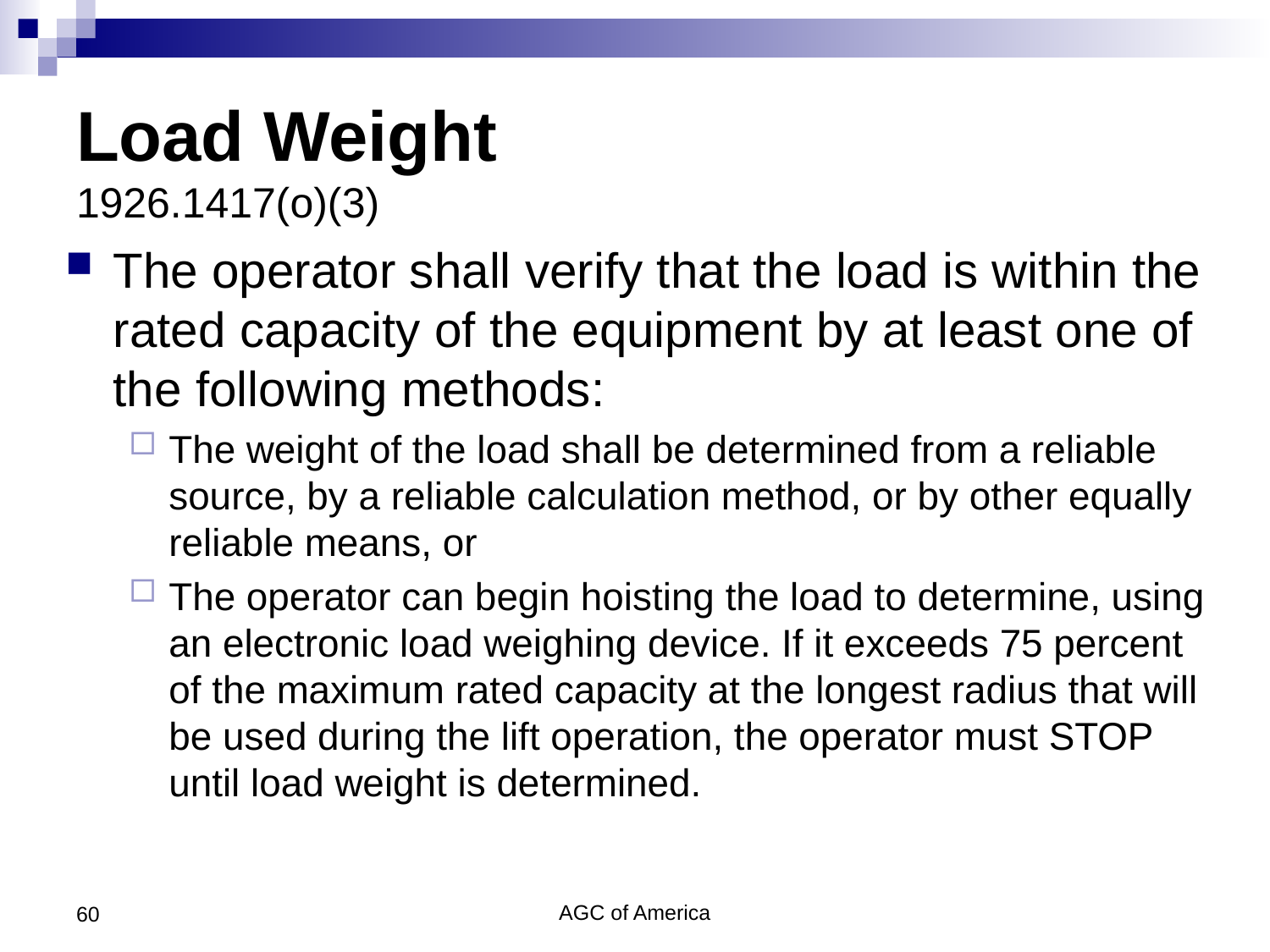

# Load Weight 1926.1417(o)(3)
The operator shall verify that the load is within the rated capacity of the equipment by at least one of the following methods:
The weight of the load shall be determined from a reliable source, by a reliable calculation method, or by other equally reliable means, or
The operator can begin hoisting the load to determine, using an electronic load weighing device. If it exceeds 75 percent of the maximum rated capacity at the longest radius that will be used during the lift operation, the operator must STOP until load weight is determined.
60
AGC of America